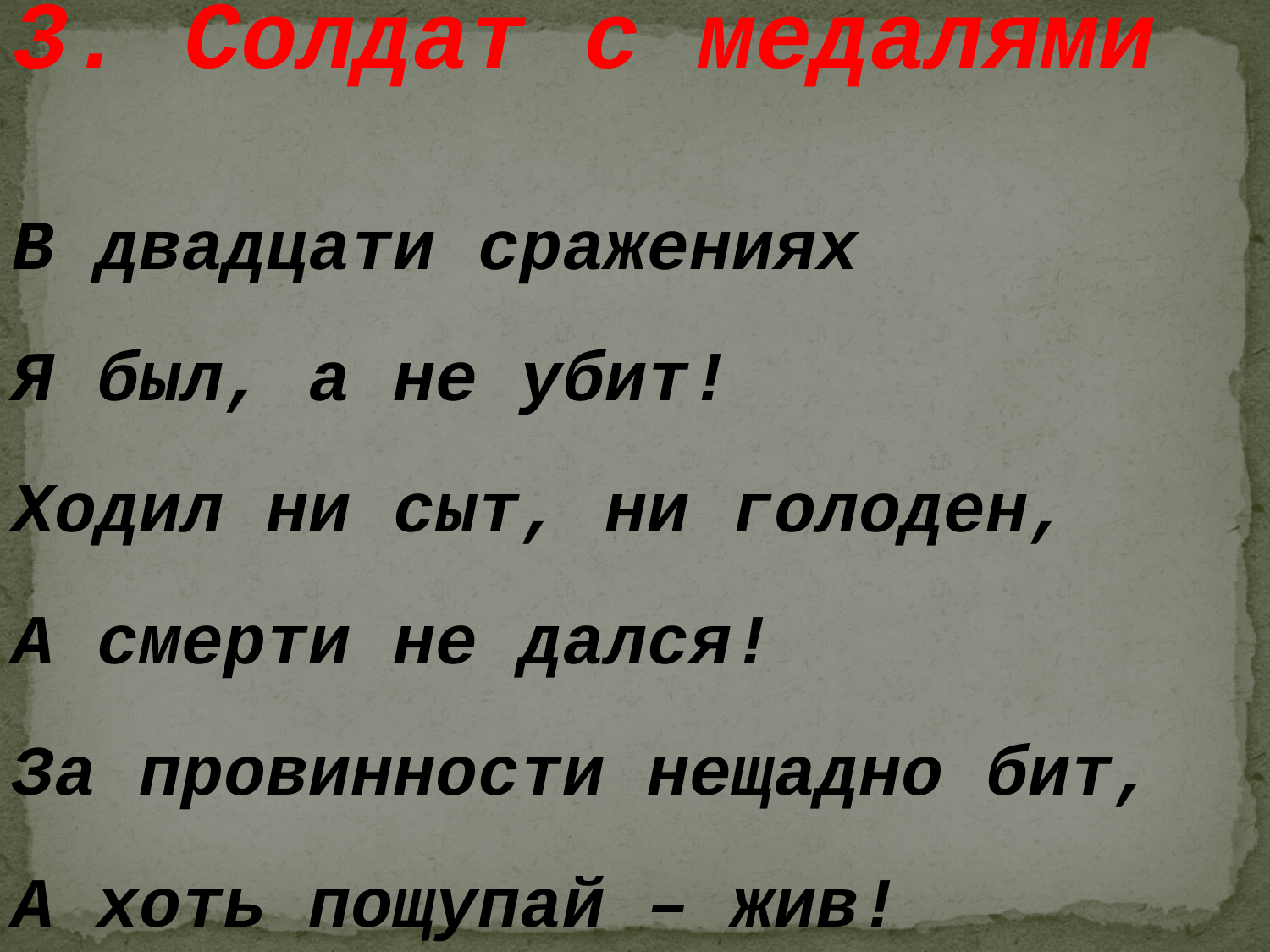

3. Солдат с медалями
В двадцати сражениях
Я был, а не убит!
Ходил ни сыт, ни голоден,
А смерти не дался!
За провинности нещадно бит,
А хоть пощупай – жив!